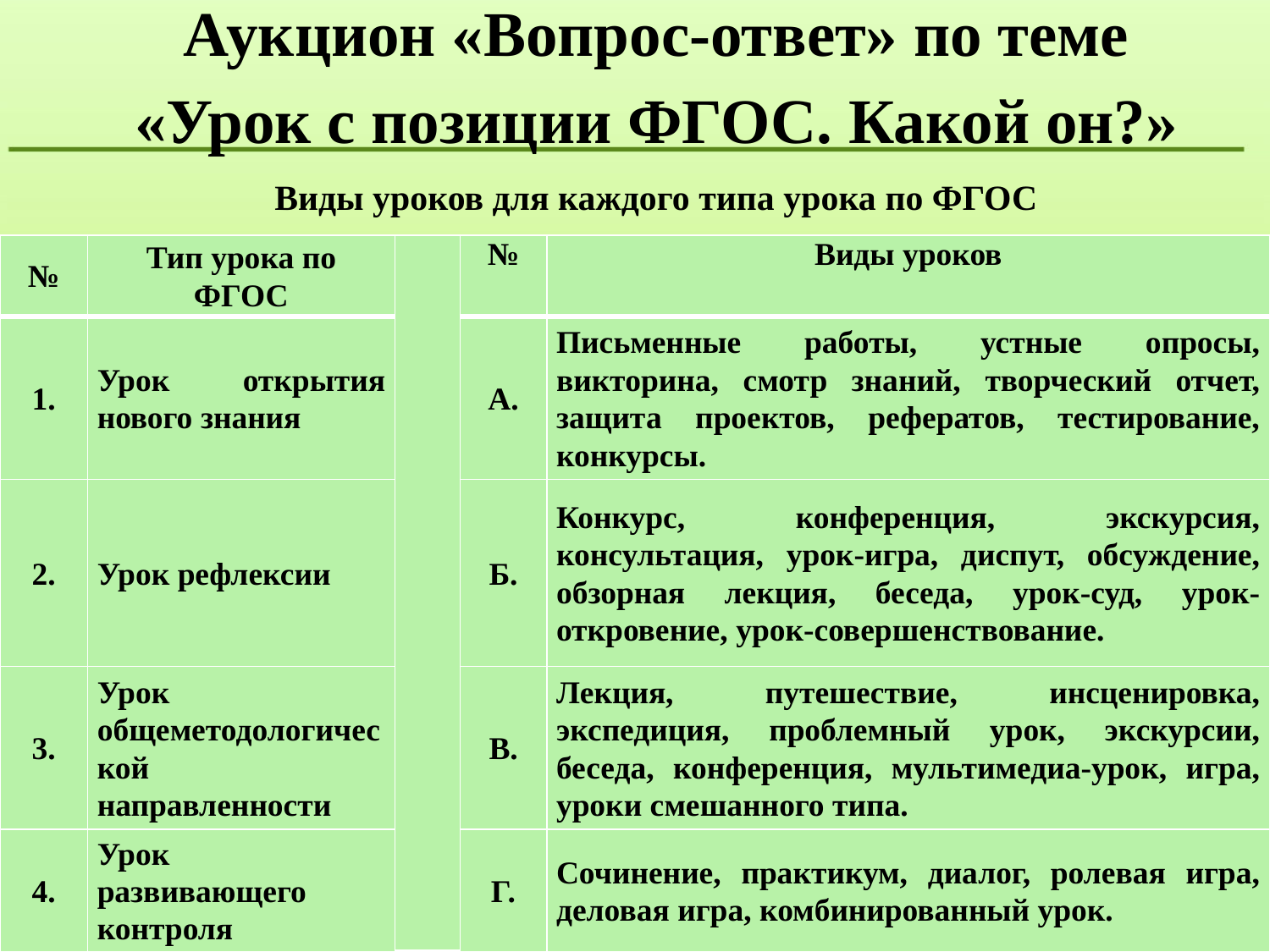

# Аукцион «Вопрос-ответ» по теме «Урок с позиции ФГОС. Какой он?»
Виды уроков для каждого типа урока по ФГОС
| № | Тип урока по ФГОС |  | № | Виды уроков |
| --- | --- | --- | --- | --- |
| 1. | Урок открытия нового знания |  | А. | Письменные работы, устные опросы, викторина, смотр знаний, творческий отчет, защита проектов, рефератов, тестирование, конкурсы. |
| 2. | Урок рефлексии |  | Б. | Конкурс, конференция, экскурсия, консультация, урок-игра, диспут, обсуждение, обзорная лекция, беседа, урок-суд, урок-откровение, урок-совершенствование. |
| 3. | Урок общеметодологической направленности |  | В. | Лекция, путешествие, инсценировка, экспедиция, проблемный урок, экскурсии, беседа, конференция, мультимедиа-урок, игра, уроки смешанного типа. |
| 4. | Урок развивающего контроля |  | Г. | Сочинение, практикум, диалог, ролевая игра, деловая игра, комбинированный урок. |